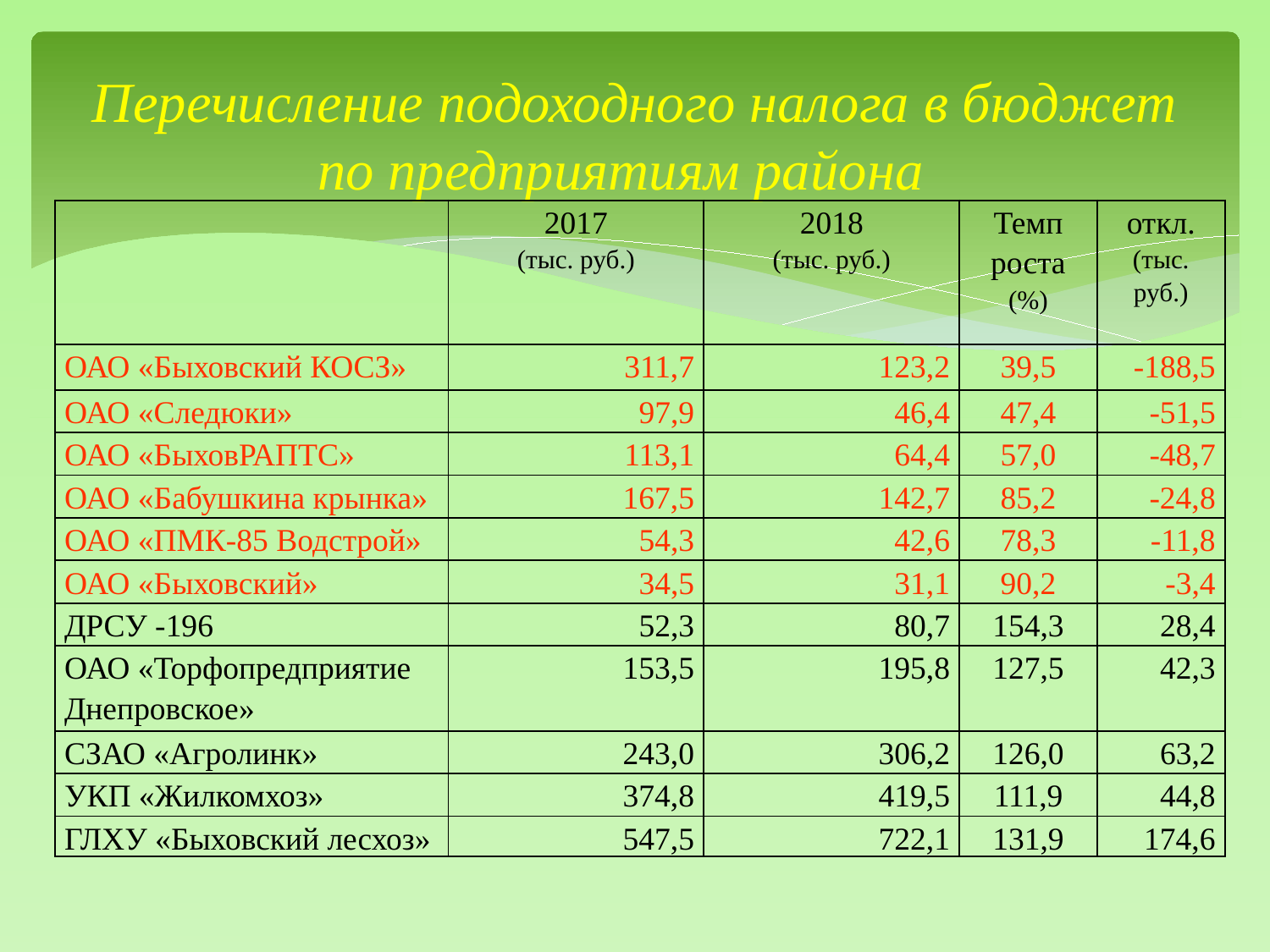

# Перечисление подоходного налога в бюджет по предприятиям района
|  | 2017 (тыс. руб.) | 2018 (тыс. руб.) | Темп роста (%) | откл. (тыс. руб.) |
| --- | --- | --- | --- | --- |
| ОАО «Быховский КОСЗ» | 311,7 | 123,2 | 39,5 | -188,5 |
| ОАО «Следюки» | 97,9 | 46,4 | 47,4 | -51,5 |
| ОАО «БыховРАПТС» | 113,1 | 64,4 | 57,0 | -48,7 |
| ОАО «Бабушкина крынка» | 167,5 | 142,7 | 85,2 | -24,8 |
| ОАО «ПМК-85 Водстрой» | 54,3 | 42,6 | 78,3 | -11,8 |
| ОАО «Быховский» | 34,5 | 31,1 | 90,2 | -3,4 |
| ДРСУ -196 | 52,3 | 80,7 | 154,3 | 28,4 |
| ОАО «Торфопредприятие Днепровское» | 153,5 | 195,8 | 127,5 | 42,3 |
| СЗАО «Агролинк» | 243,0 | 306,2 | 126,0 | 63,2 |
| УКП «Жилкомхоз» | 374,8 | 419,5 | 111,9 | 44,8 |
| ГЛХУ «Быховский лесхоз» | 547,5 | 722,1 | 131,9 | 174,6 |